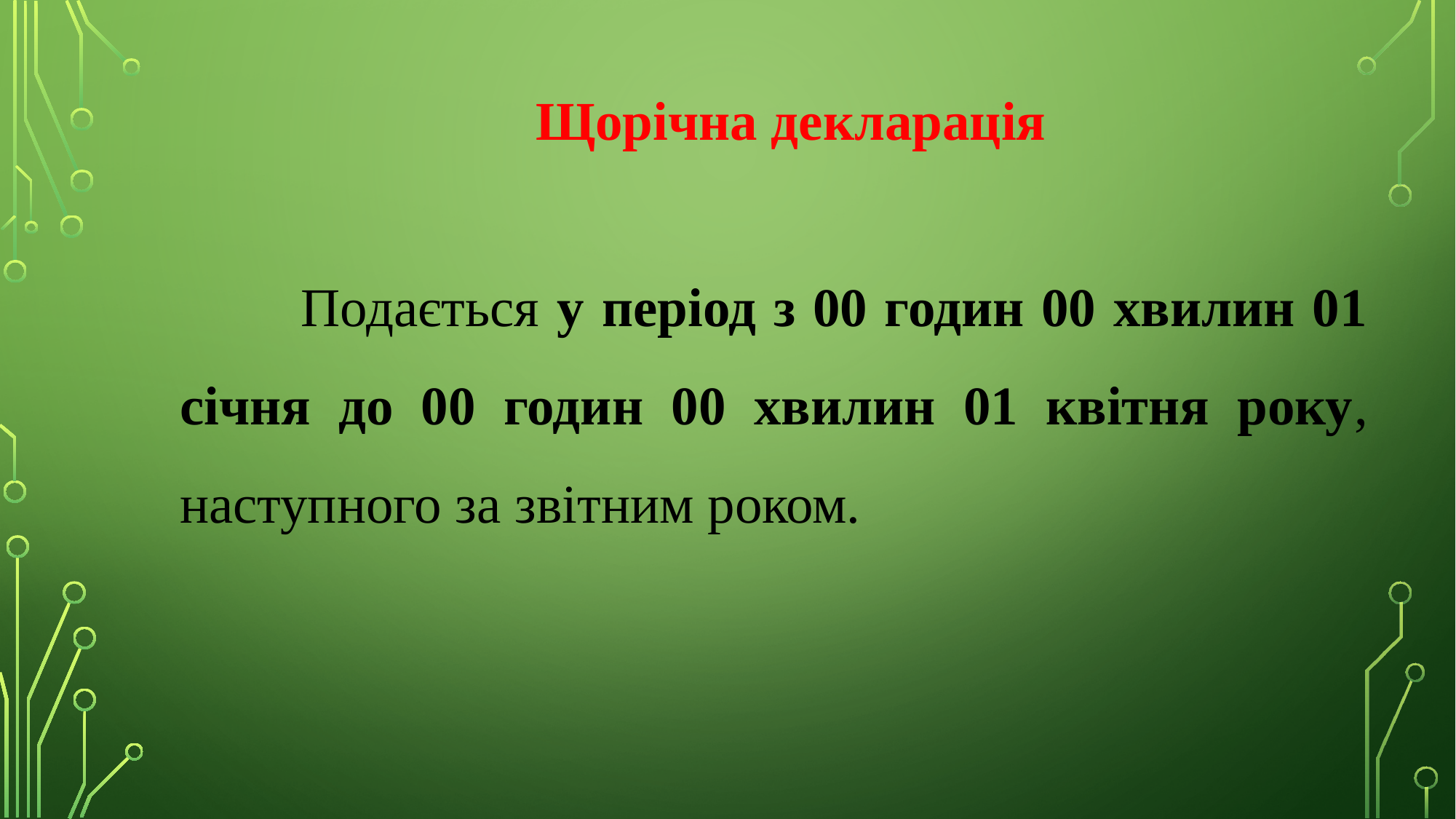

Щорічна декларація

     Подається у період з 00 годин 00 хвилин 01 січня до 00 годин 00 хвилин 01 квітня року, наступного за звітним роком.